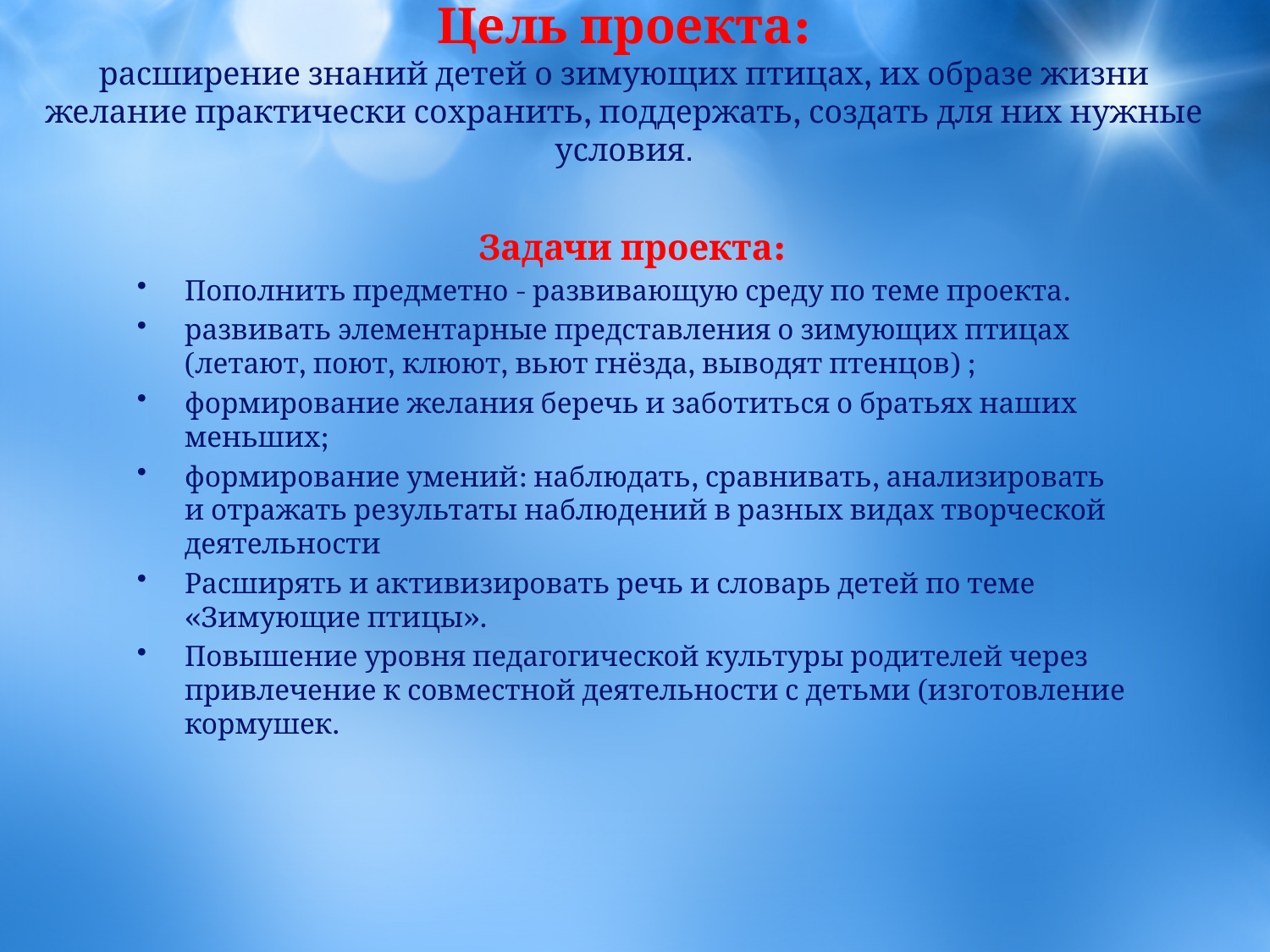

# Цель проекта: расширение знаний детей о зимующих птицах, их образе жизни желание практически сохранить, поддержать, создать для них нужные условия.
Задачи проекта:
Пополнить предметно - развивающую среду по теме проекта.
развивать элементарные представления о зимующих птицах (летают, поют, клюют, вьют гнёзда, выводят птенцов) ;
формирование желания беречь и заботиться о братьях наших меньших;
формирование умений: наблюдать, сравнивать, анализировать и отражать результаты наблюдений в разных видах творческой деятельности
Расширять и активизировать речь и словарь детей по теме «Зимующие птицы».
Повышение уровня педагогической культуры родителей через привлечение к совместной деятельности с детьми (изготовление кормушек.